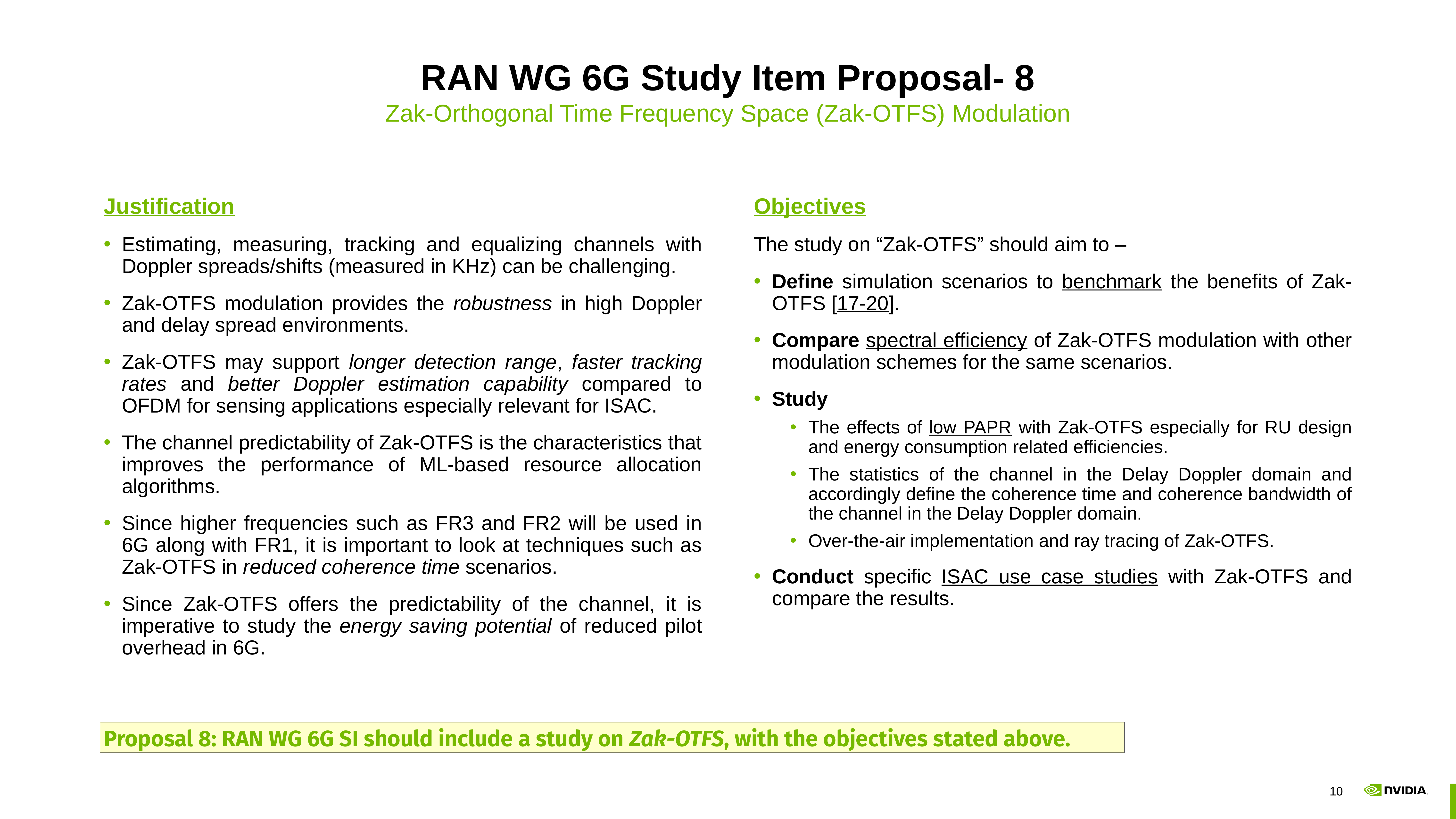

# RAN WG 6G Study Item Proposal- 8
Zak-Orthogonal Time Frequency Space (Zak-OTFS) Modulation
Justification
Estimating, measuring, tracking and equalizing channels with Doppler spreads/shifts (measured in KHz) can be challenging.
Zak-OTFS modulation provides the robustness in high Doppler and delay spread environments.
Zak-OTFS may support longer detection range, faster tracking rates and better Doppler estimation capability compared to OFDM for sensing applications especially relevant for ISAC.
The channel predictability of Zak-OTFS is the characteristics that improves the performance of ML-based resource allocation algorithms.
Since higher frequencies such as FR3 and FR2 will be used in 6G along with FR1, it is important to look at techniques such as Zak-OTFS in reduced coherence time scenarios.
Since Zak-OTFS offers the predictability of the channel, it is imperative to study the energy saving potential of reduced pilot overhead in 6G.

Objectives
The study on “Zak-OTFS” should aim to –
Define simulation scenarios to benchmark the benefits of Zak-OTFS [17-20].
Compare spectral efficiency of Zak-OTFS modulation with other modulation schemes for the same scenarios.
Study
The effects of low PAPR with Zak-OTFS especially for RU design and energy consumption related efficiencies.
The statistics of the channel in the Delay Doppler domain and accordingly define the coherence time and coherence bandwidth of the channel in the Delay Doppler domain.
Over-the-air implementation and ray tracing of Zak-OTFS.
Conduct specific ISAC use case studies with Zak-OTFS and compare the results.

Proposal 8: RAN WG 6G SI should include a study on Zak-OTFS, with the objectives stated above.